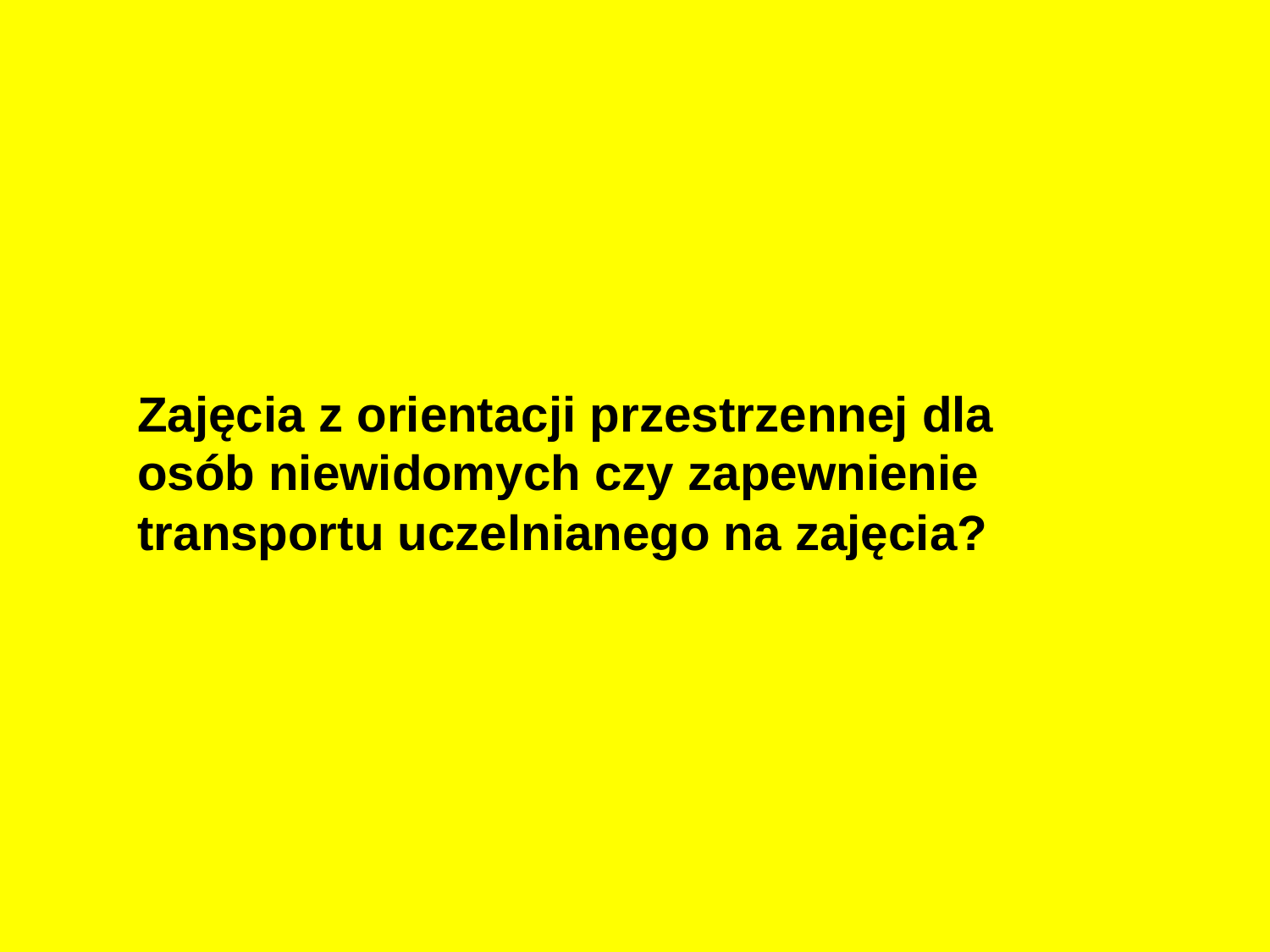

Zajęcia z orientacji przestrzennej dla osób niewidomych czy zapewnienie transportu uczelnianego na zajęcia?